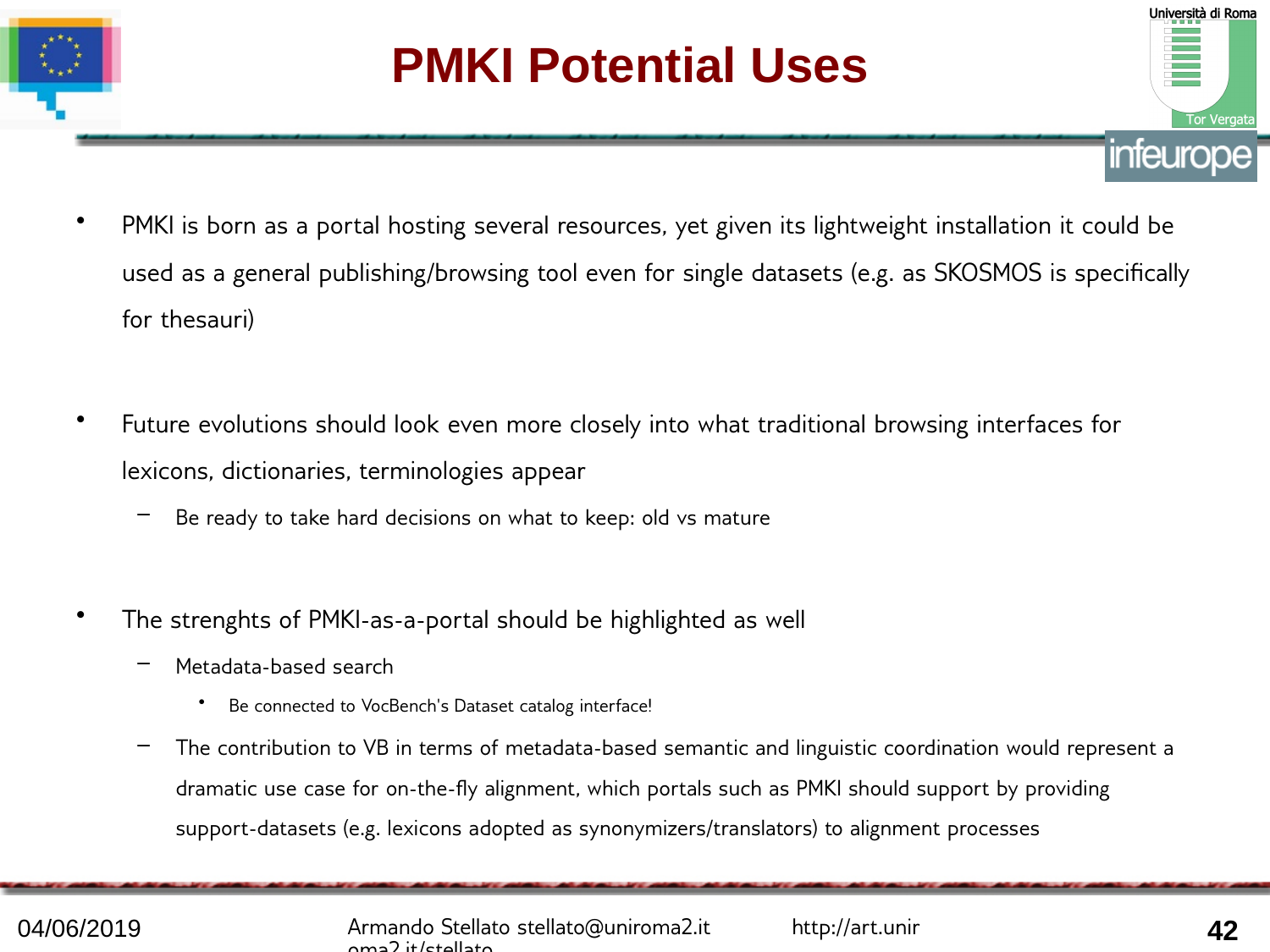

# PMKI Potential Uses
PMKI is born as a portal hosting several resources, yet given its lightweight installation it could be used as a general publishing/browsing tool even for single datasets (e.g. as SKOSMOS is specifically for thesauri)

Future evolutions should look even more closely into what traditional browsing interfaces for lexicons, dictionaries, terminologies appear
Be ready to take hard decisions on what to keep: old vs mature

The strenghts of PMKI-as-a-portal should be highlighted as well
Metadata-based search
Be connected to VocBench's Dataset catalog interface!
The contribution to VB in terms of metadata-based semantic and linguistic coordination would represent a dramatic use case for on-the-fly alignment, which portals such as PMKI should support by providing support-datasets (e.g. lexicons adopted as synonymizers/translators) to alignment processes
Armando Stellato stellato@uniroma2.it            http://art.uniroma2.it/stellato
04/06/2019
42